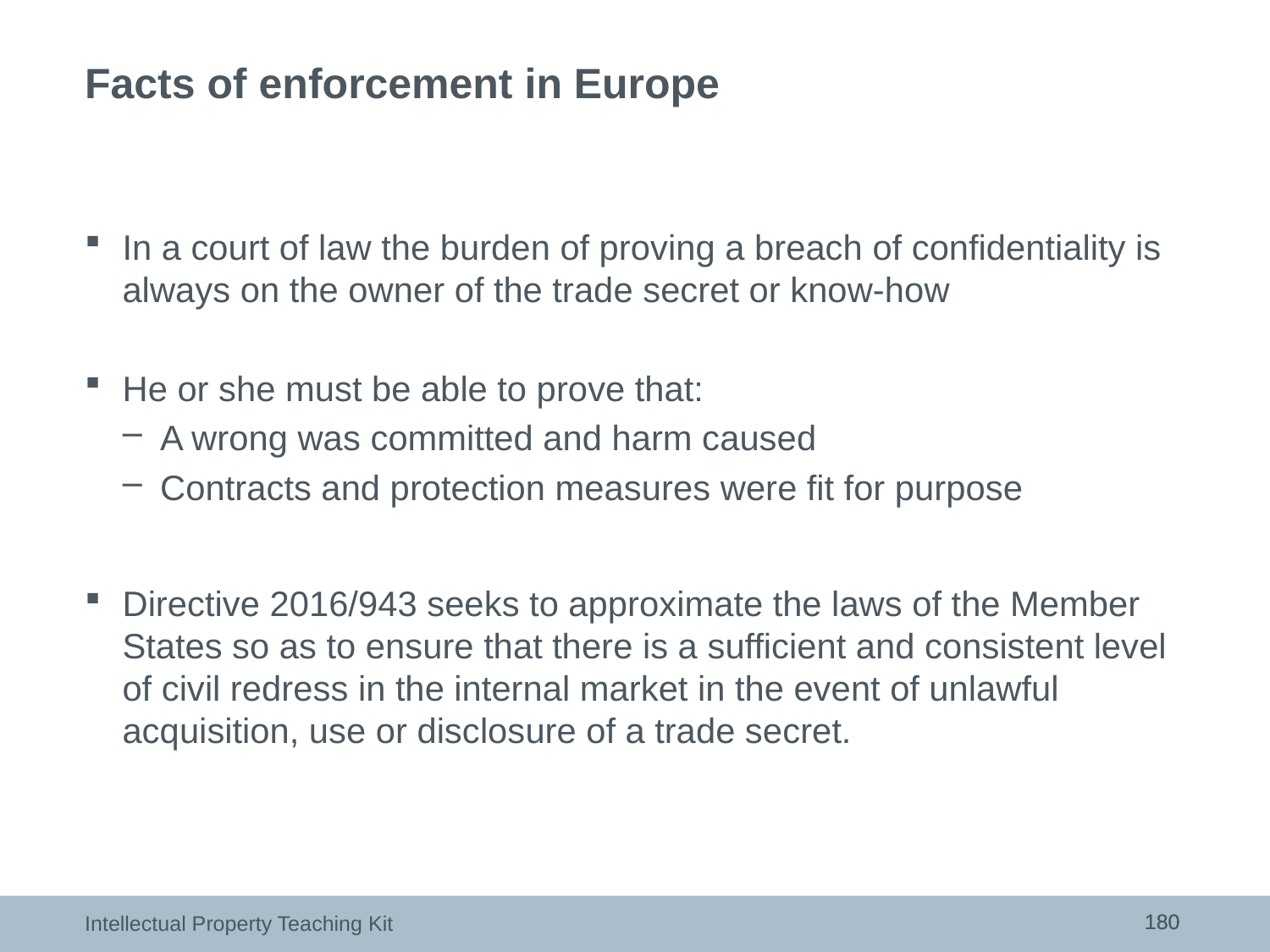

# Facts of enforcement in Europe
In a court of law the burden of proving a breach of confidentiality is always on the owner of the trade secret or know-how

He or she must be able to prove that:
A wrong was committed and harm caused
Contracts and protection measures were fit for purpose

Directive 2016/943 seeks to approximate the laws of the Member States so as to ensure that there is a sufficient and consistent level of civil redress in the internal market in the event of unlawful acquisition, use or disclosure of a trade secret.
180
180
Intellectual Property Teaching Kit